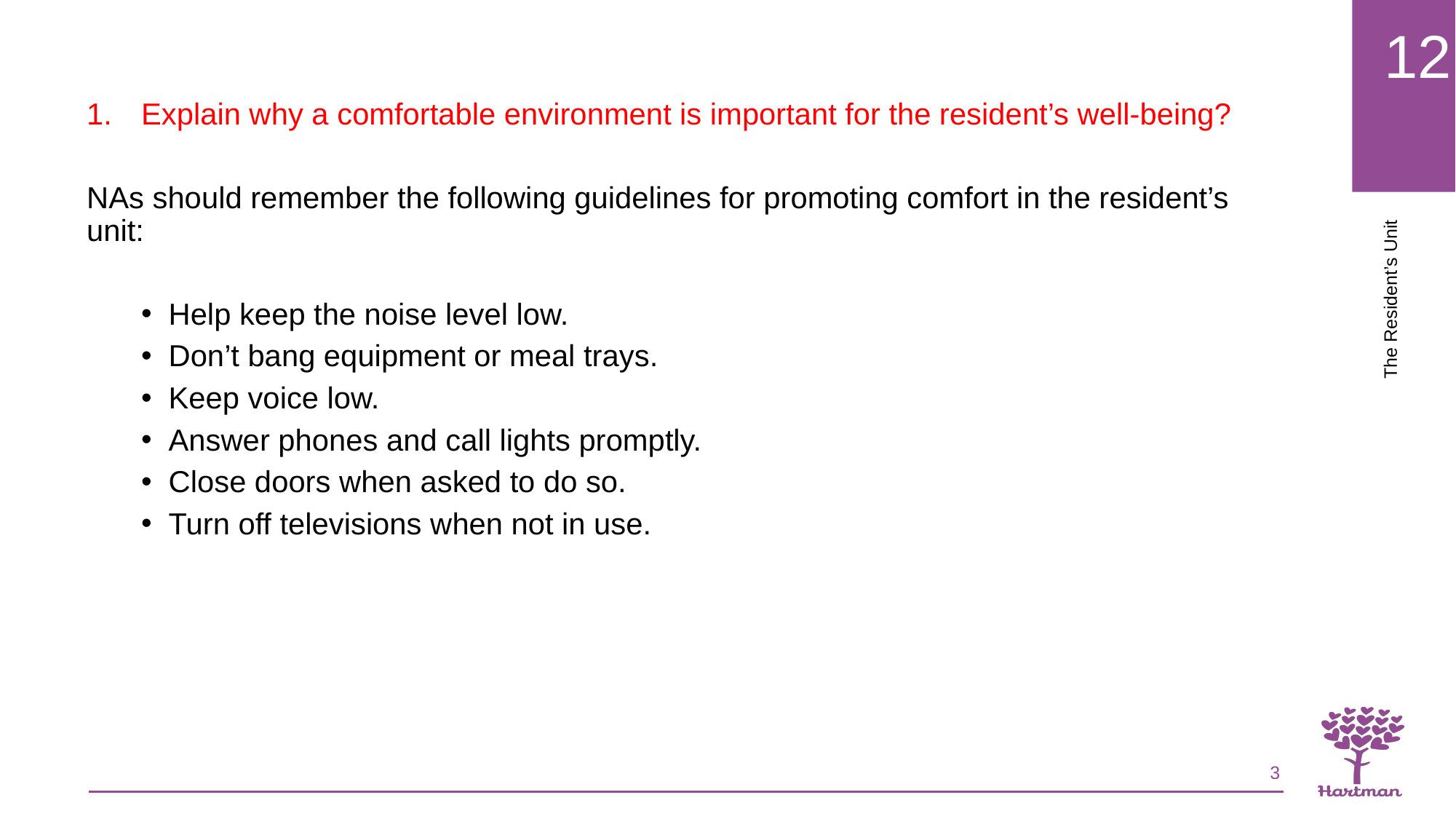

Explain why a comfortable environment is important for the resident’s well-being?

NAs should remember the following guidelines for promoting comfort in the resident’s unit:

Help keep the noise level low.
Don’t bang equipment or meal trays.
Keep voice low.
Answer phones and call lights promptly.
Close doors when asked to do so.
Turn off televisions when not in use.
3